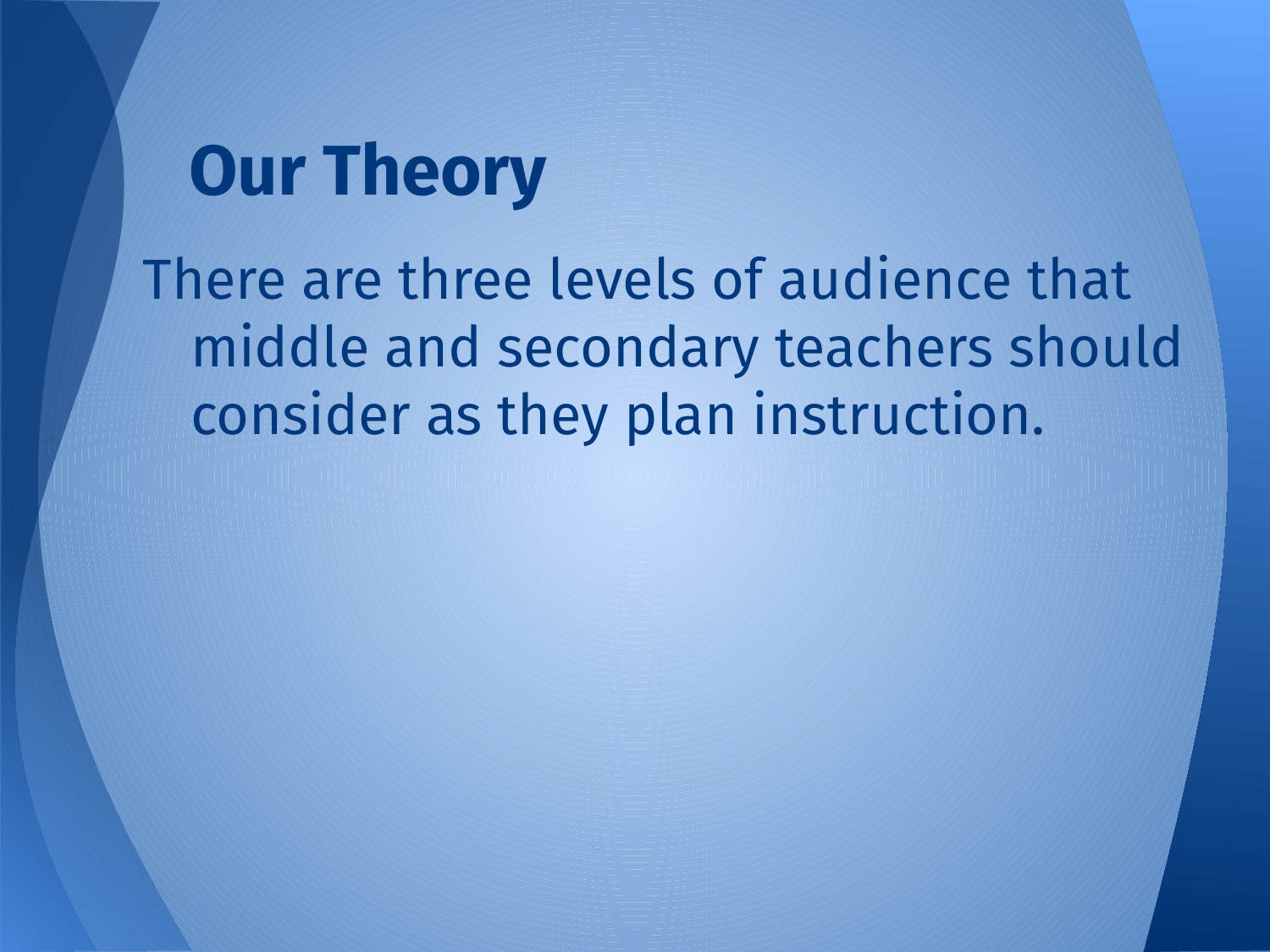

# Our Theory
There are three levels of audience that middle and secondary teachers should consider as they plan instruction.